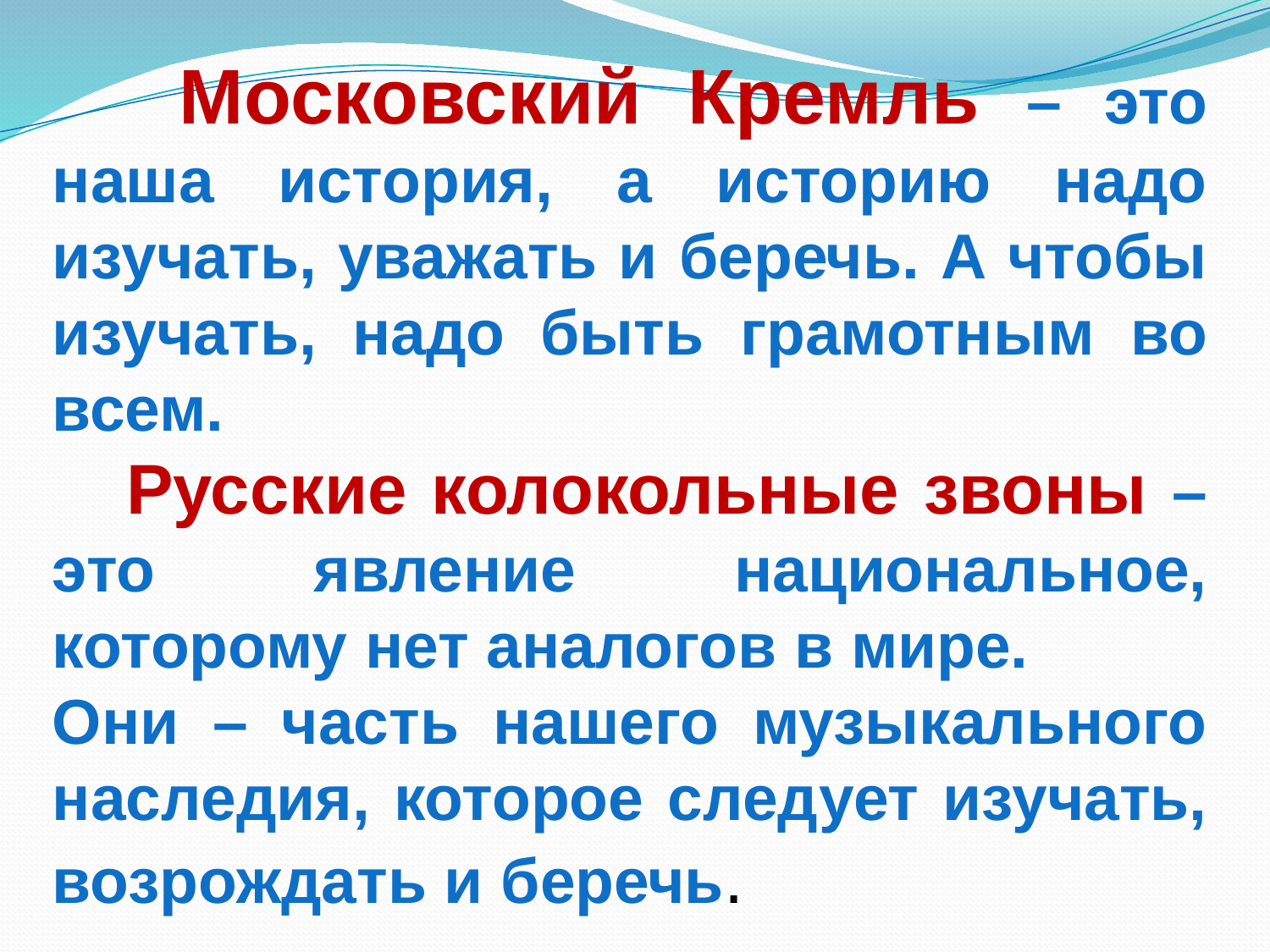

Московский Кремль – это наша история, а историю надо изучать, уважать и беречь. А чтобы изучать, надо быть грамотным во всем.
   Русские колокольные звоны – это явление национальное, которому нет аналогов в мире.
Они – часть нашего музыкального наследия, которое следует изучать, возрождать и беречь.